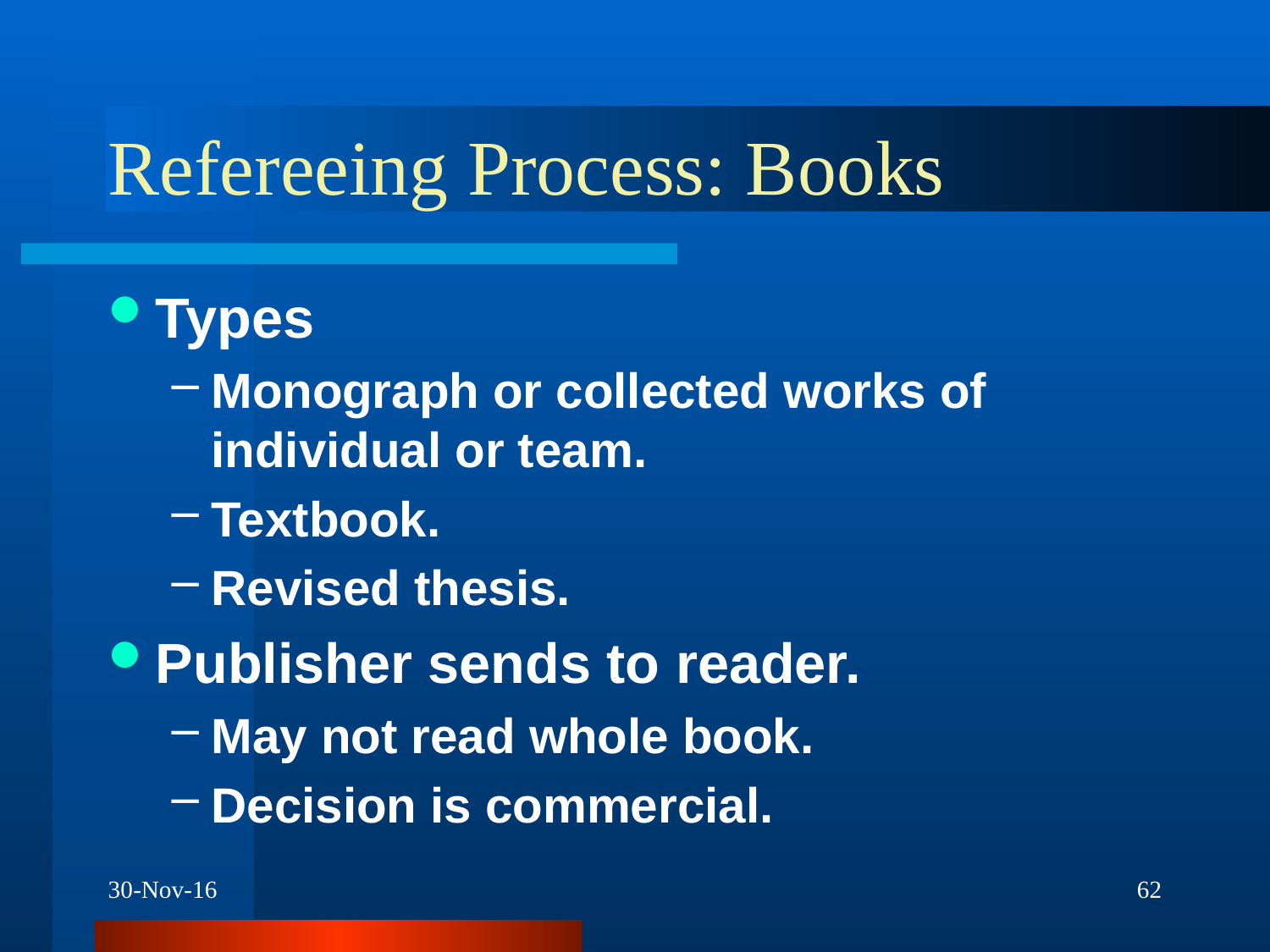

# Refereeing Process: Books
Types
Monograph or collected works of individual or team.
Textbook.
Revised thesis.
Publisher sends to reader.
May not read whole book.
Decision is commercial.
30-Nov-16
62